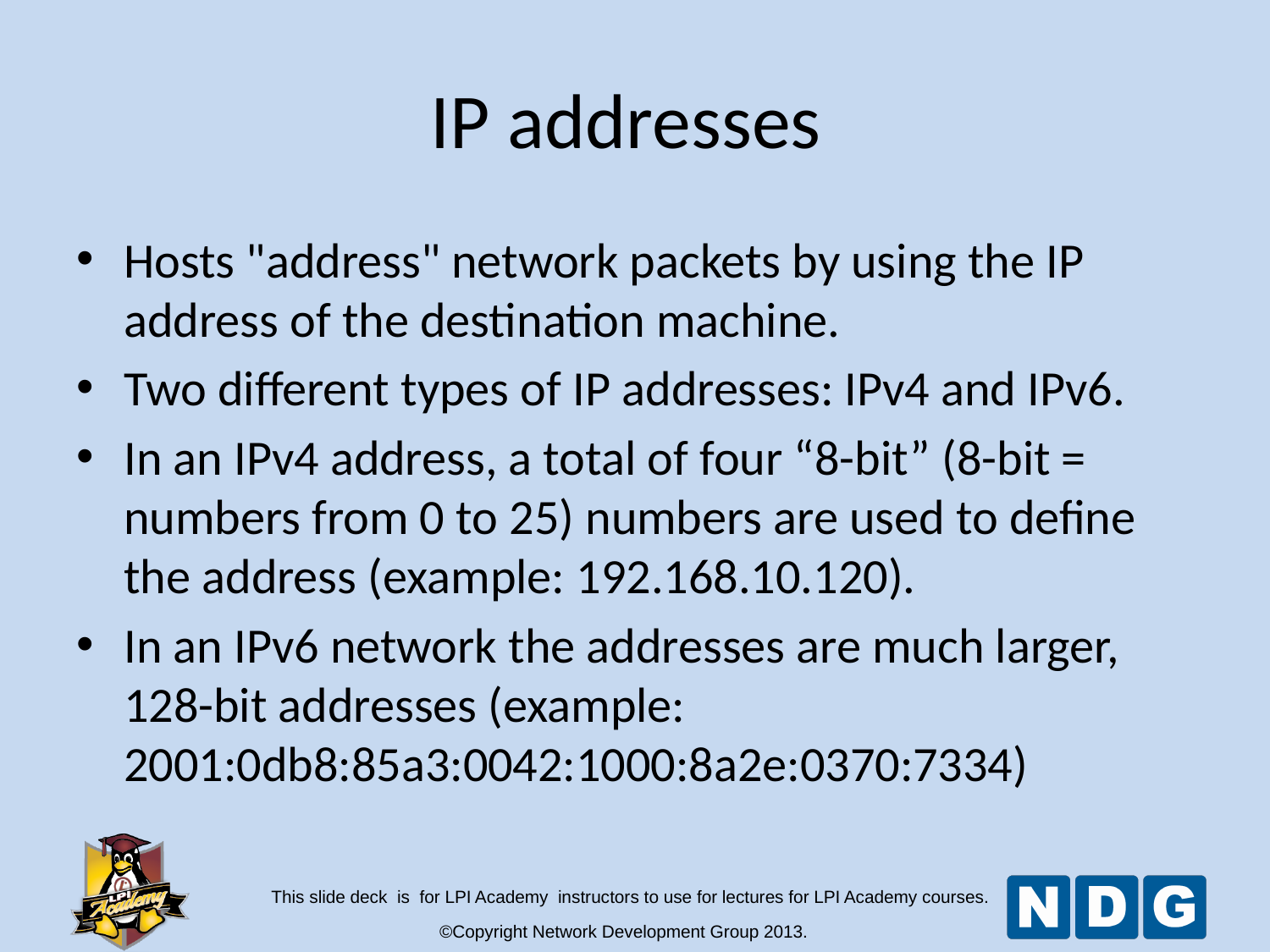

IP addresses
Hosts "address" network packets by using the IP address of the destination machine.
Two different types of IP addresses: IPv4 and IPv6.
In an IPv4 address, a total of four “8-bit” (8-bit = numbers from 0 to 25) numbers are used to define the address (example: 192.168.10.120).
In an IPv6 network the addresses are much larger, 128-bit addresses (example: 2001:0db8:85a3:0042:1000:8a2e:0370:7334)